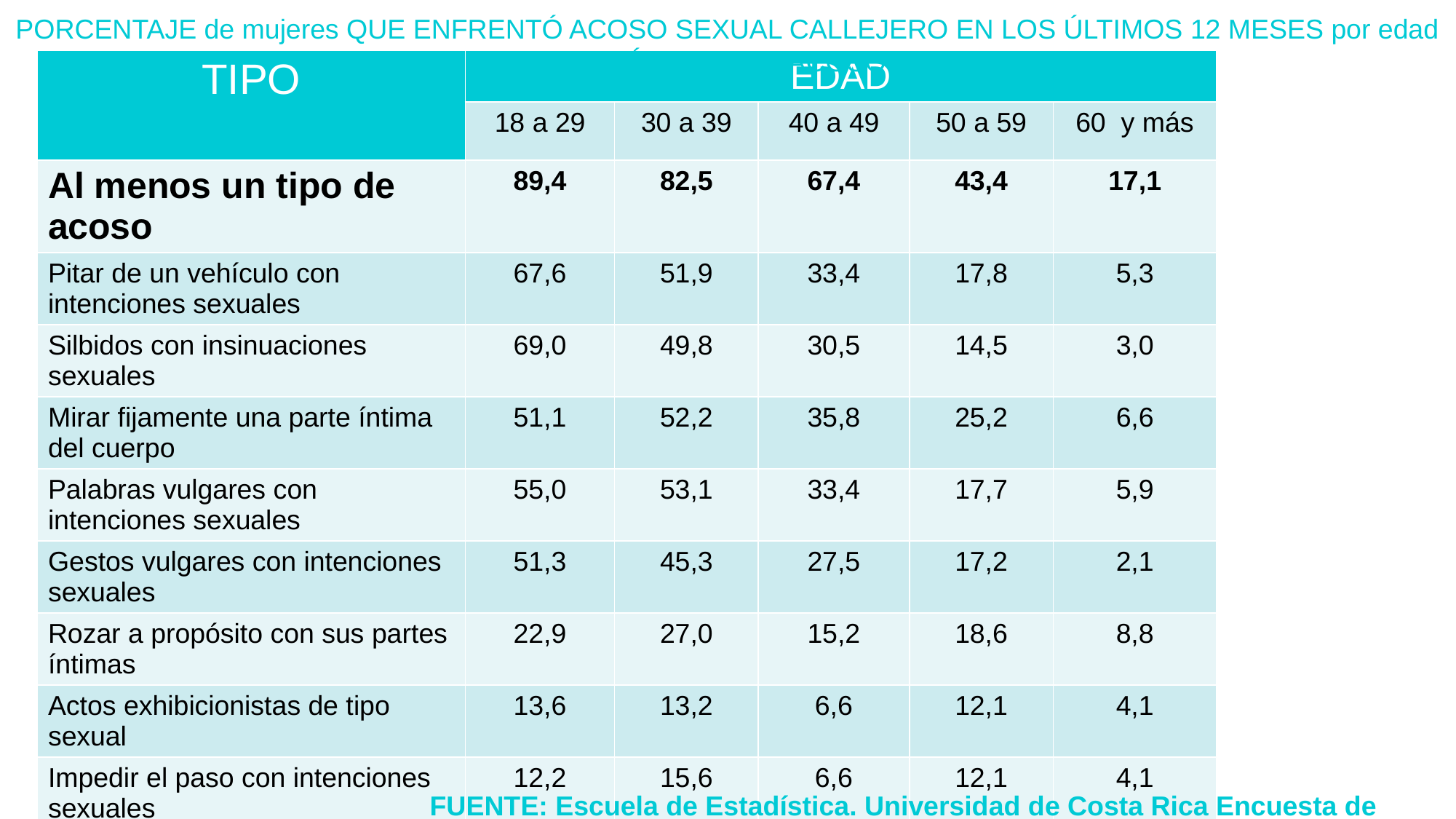

PORCENTAJE de mujeres QUE ENFRENTÓ ACOSO SEXUAL CALLEJERO EN LOS ÚLTIMOS 12 MESES por edad SEGÚN TIPO DE ACOSO
| TIPO | EDAD |  |  |  |  |
| --- | --- | --- | --- | --- | --- |
|  | 18 a 29 | 30 a 39 | 40 a 49 | 50 a 59 | 60 y más |
| Al menos un tipo de acoso | 89,4 | 82,5 | 67,4 | 43,4 | 17,1 |
| Pitar de un vehículo con intenciones sexuales | 67,6 | 51,9 | 33,4 | 17,8 | 5,3 |
| Silbidos con insinuaciones sexuales | 69,0 | 49,8 | 30,5 | 14,5 | 3,0 |
| Mirar fijamente una parte íntima del cuerpo | 51,1 | 52,2 | 35,8 | 25,2 | 6,6 |
| Palabras vulgares con intenciones sexuales | 55,0 | 53,1 | 33,4 | 17,7 | 5,9 |
| Gestos vulgares con intenciones sexuales | 51,3 | 45,3 | 27,5 | 17,2 | 2,1 |
| Rozar a propósito con sus partes íntimas | 22,9 | 27,0 | 15,2 | 18,6 | 8,8 |
| Actos exhibicionistas de tipo sexual | 13,6 | 13,2 | 6,6 | 12,1 | 4,1 |
| Impedir el paso con intenciones sexuales | 12,2 | 15,6 | 6,6 | 12,1 | 4,1 |
| Perseguir con intenciones sexuales | 9,3 | 8,7 | 9,9 | 8,6 | 3,2 |
FUENTE: Escuela de Estadística. Universidad de Costa Rica Encuesta de Actualidades. 2015.